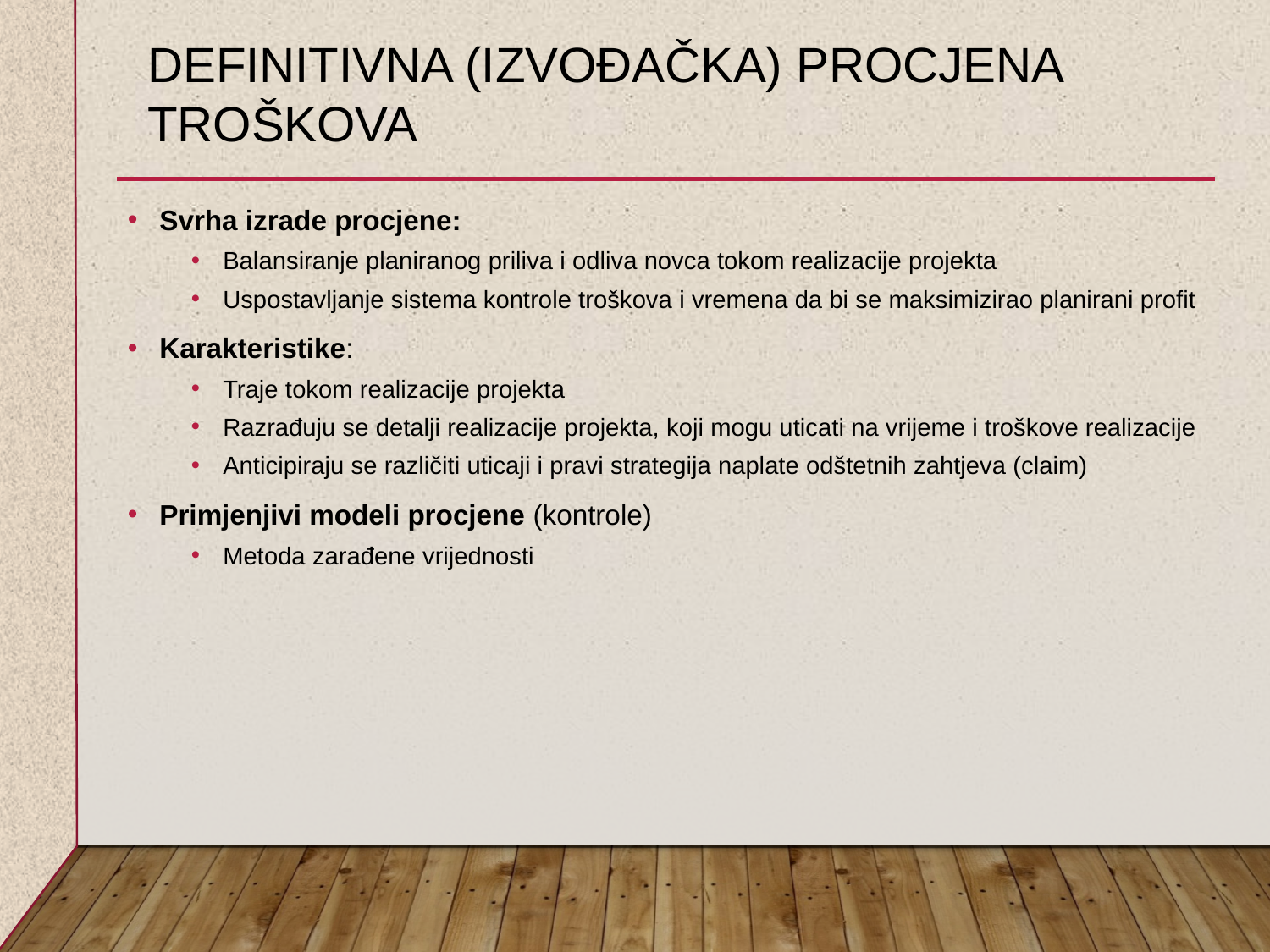

# Definitivna (izvođačka) procjenA troškova
Svrha izrade procjene:
Balansiranje planiranog priliva i odliva novca tokom realizacije projekta
Uspostavljanje sistema kontrole troškova i vremena da bi se maksimizirao planirani profit
Karakteristike:
Traje tokom realizacije projekta
Razrađuju se detalji realizacije projekta, koji mogu uticati na vrijeme i troškove realizacije
Anticipiraju se različiti uticaji i pravi strategija naplate odštetnih zahtjeva (claim)
Primjenjivi modeli procjene (kontrole)
Metoda zarađene vrijednosti